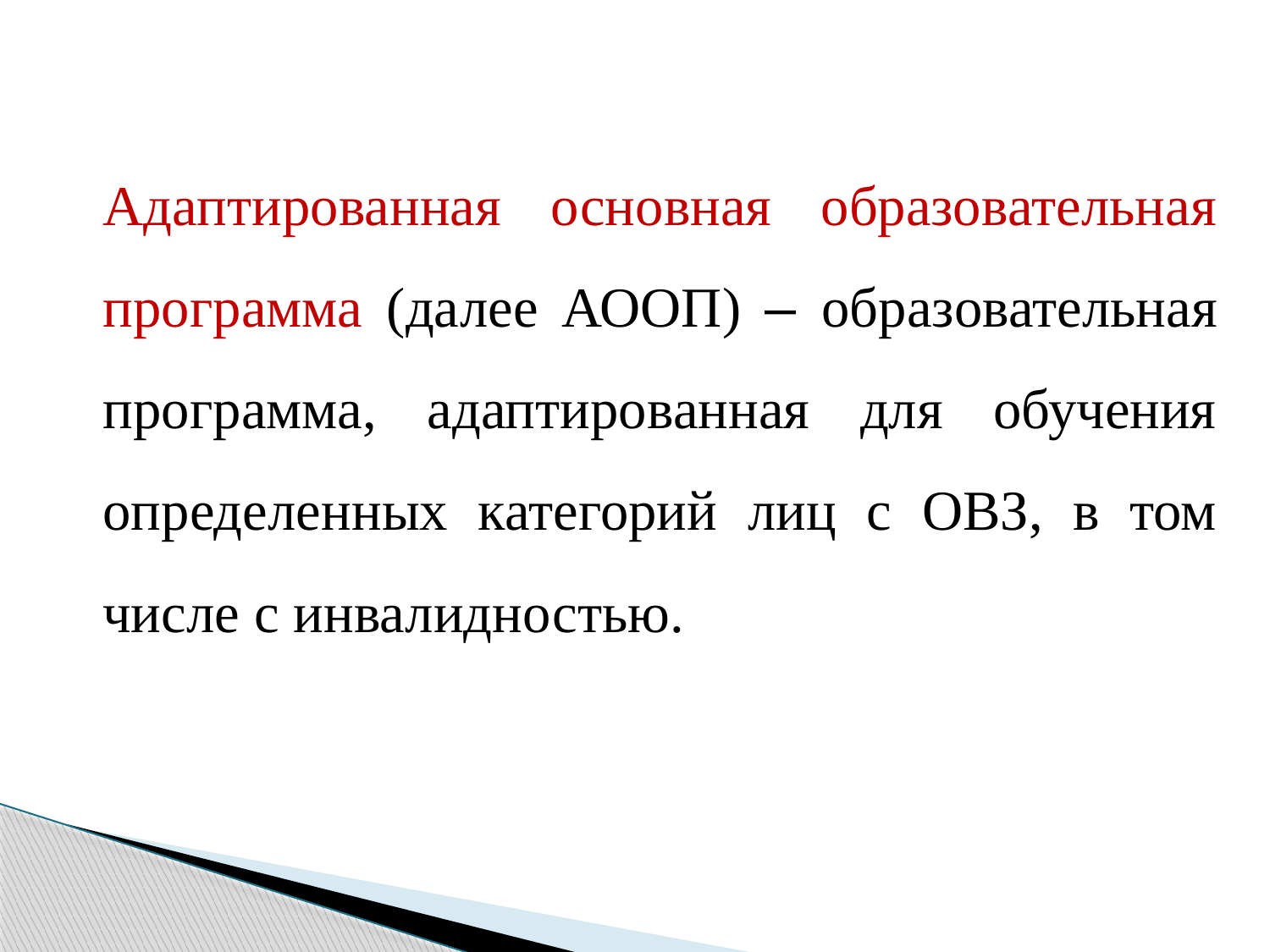

Адаптированная основная образовательная программа (далее АООП) – образовательная программа, адаптированная для обучения определенных категорий лиц с ОВЗ, в том числе с инвалидностью.